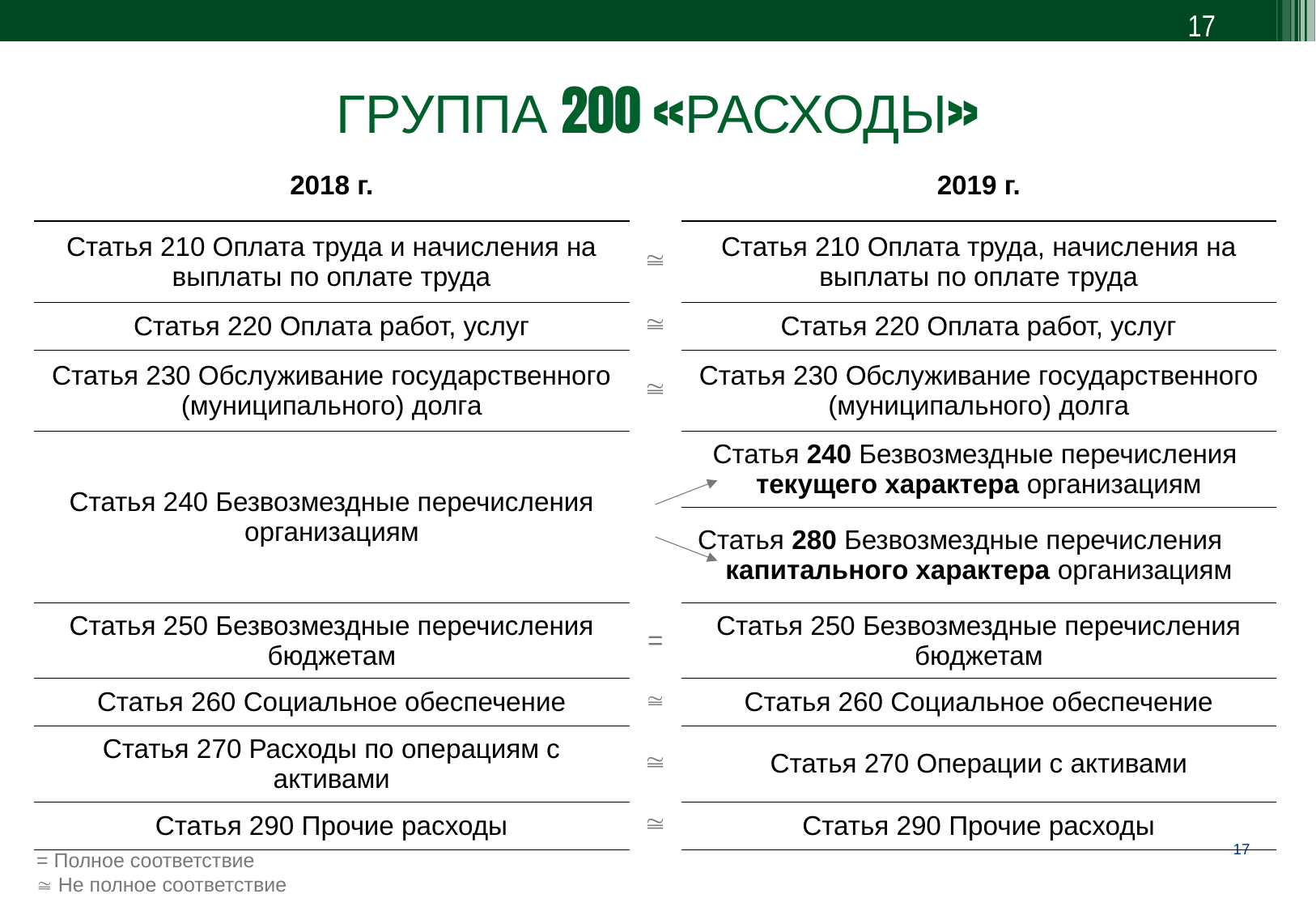

17
ГРУППА 200 «РАСХОДЫ»
| 2018 г. |  | 2019 г. |
| --- | --- | --- |
| Статья 210 Оплата труда и начисления на выплаты по оплате труда | ≅ | Статья 210 Оплата труда, начисления на выплаты по оплате труда |
| Статья 220 Оплата работ, услуг | ≅ | Статья 220 Оплата работ, услуг |
| Статья 230 Обслуживание государственного (муниципального) долга | ≅ | Статья 230 Обслуживание государственного (муниципального) долга |
| Статья 240 Безвозмездные перечисления организациям |  | Статья 240 Безвозмездные перечисления текущего характера организациям |
|  |  | Статья 280 Безвозмездные перечисления капитального характера организациям |
| Статья 250 Безвозмездные перечисления бюджетам | = | Статья 250 Безвозмездные перечисления бюджетам |
| Статья 260 Социальное обеспечение | ≅ | Статья 260 Социальное обеспечение |
| Статья 270 Расходы по операциям с активами | ≅ | Статья 270 Операции с активами |
| Статья 290 Прочие расходы | ≅ | Статья 290 Прочие расходы |
|  |  |  |
= Полное соответствие
≅ Не полное соответствие